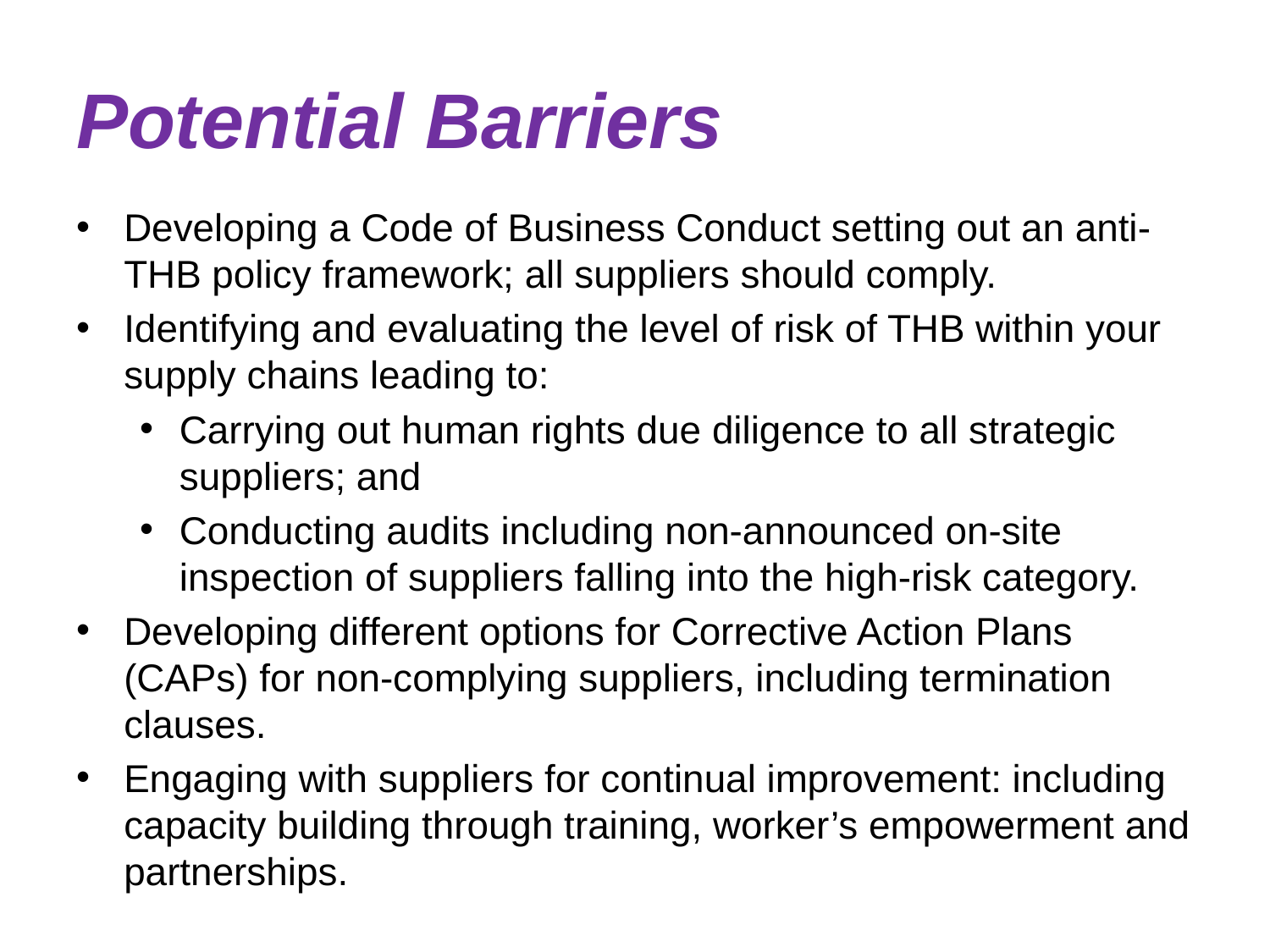

# Potential Barriers
Developing a Code of Business Conduct setting out an anti-THB policy framework; all suppliers should comply.
Identifying and evaluating the level of risk of THB within your supply chains leading to:
Carrying out human rights due diligence to all strategic suppliers; and
Conducting audits including non-announced on-site inspection of suppliers falling into the high-risk category.
Developing different options for Corrective Action Plans (CAPs) for non-complying suppliers, including termination clauses.
Engaging with suppliers for continual improvement: including capacity building through training, worker’s empowerment and partnerships.